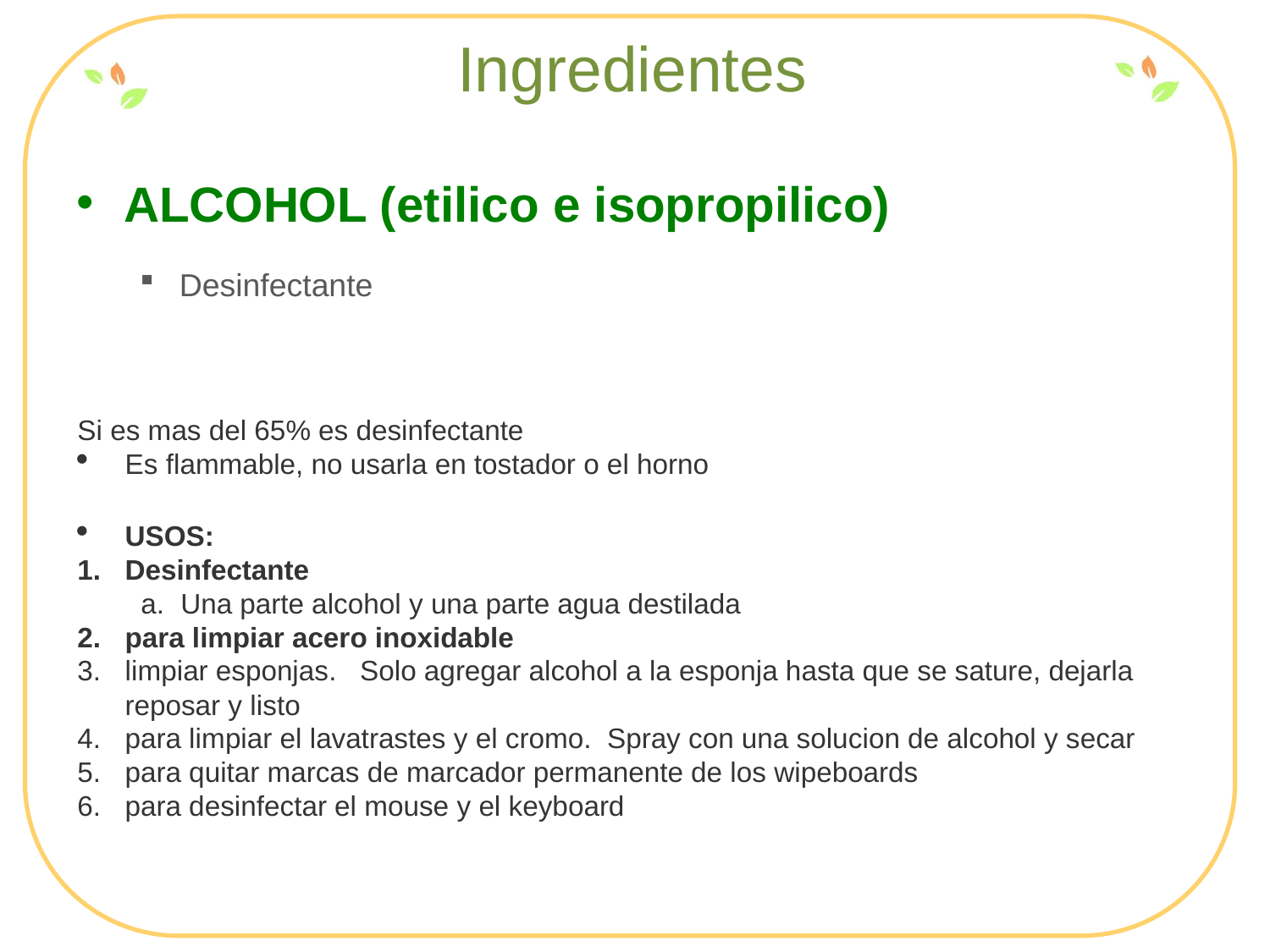

# Ingredientes
ALCOHOL (etilico e isopropilico)

Desinfectante

Si es mas del 65% es desinfectante
Es flammable, no usarla en tostador o el horno

USOS:
Desinfectante
Una parte alcohol y una parte agua destilada
para limpiar acero inoxidable
limpiar esponjas.   Solo agregar alcohol a la esponja hasta que se sature, dejarla reposar y listo
para limpiar el lavatrastes y el cromo.  Spray con una solucion de alcohol y secar
para quitar marcas de marcador permanente de los wipeboards
para desinfectar el mouse y el keyboard